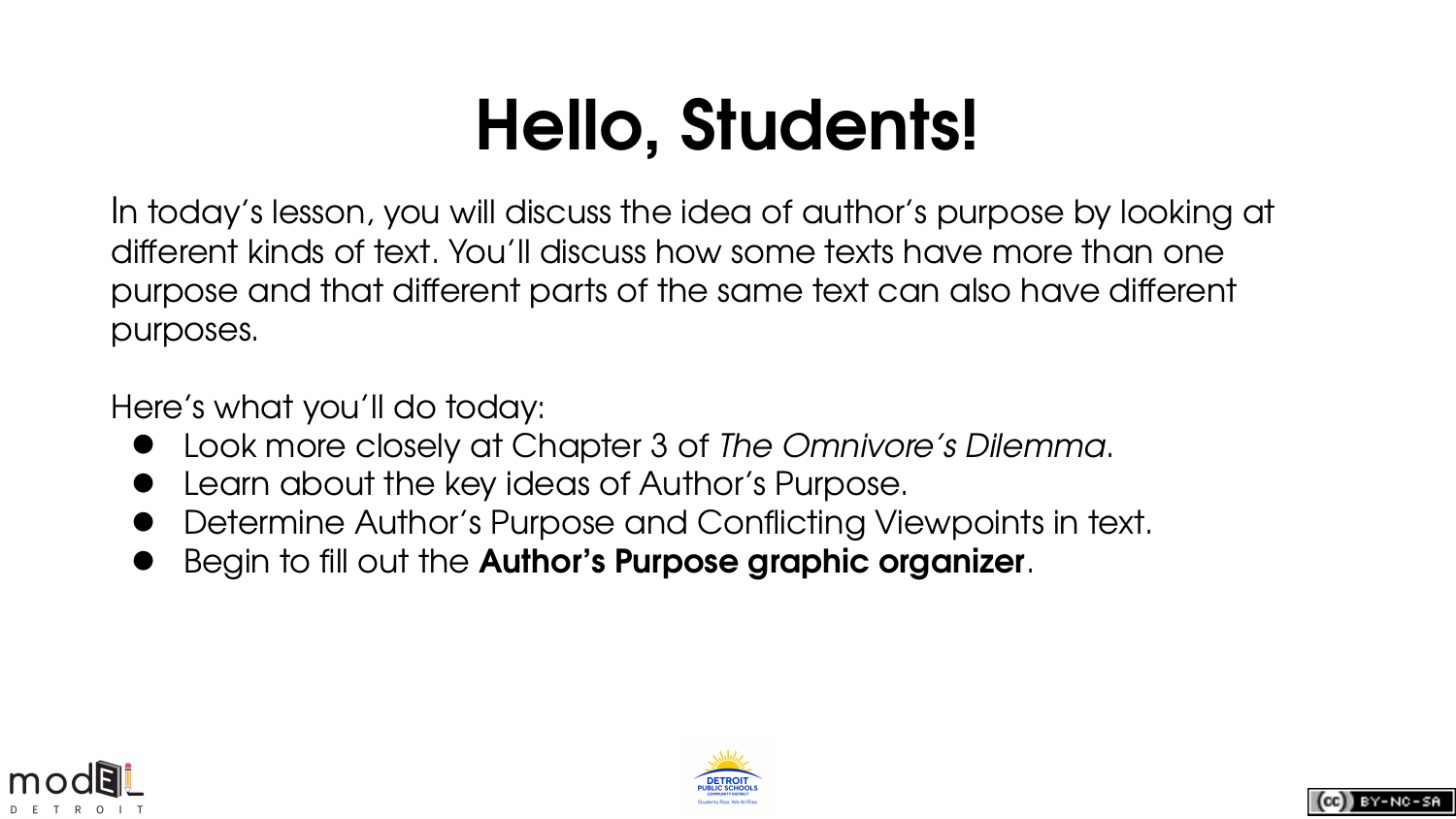

# Hello, Students!
In today’s lesson, you will discuss the idea of author’s purpose by looking at different kinds of text. You’ll discuss how some texts have more than one purpose and that different parts of the same text can also have different purposes.

Here’s what you’ll do today:
Look more closely at Chapter 3 of The Omnivore’s Dilemma.
Learn about the key ideas of Author’s Purpose.
Determine Author’s Purpose and Conflicting Viewpoints in text.
Begin to fill out the Author’s Purpose graphic organizer.